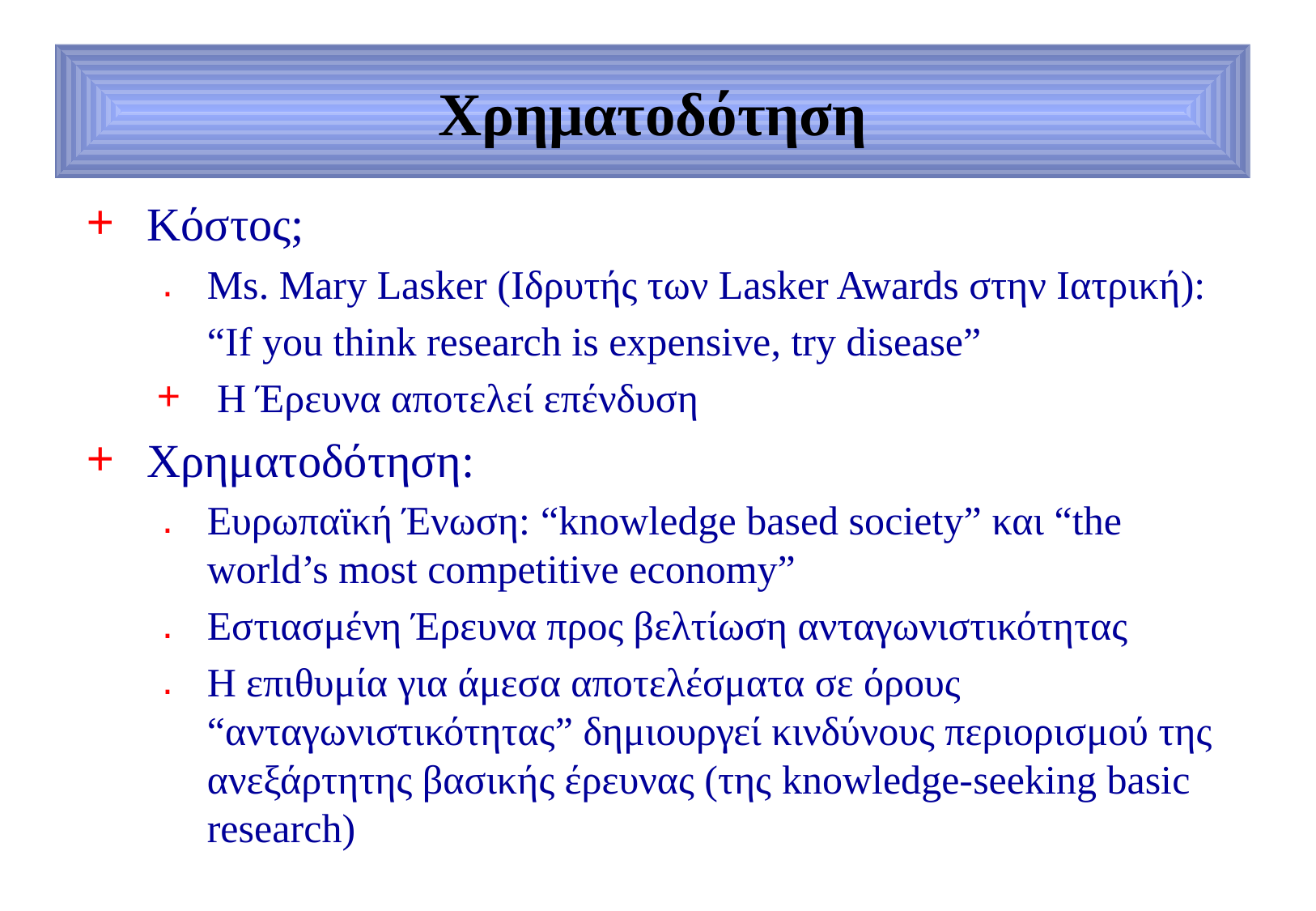

# Χρηματοδότηση
Κόστος;
Ms. Mary Lasker (Ιδρυτής των Lasker Awards στην Ιατρική):
	“If you think research is expensive, try disease”
Η Έρευνα αποτελεί επένδυση
Χρηματοδότηση:
Ευρωπαϊκή Ένωση: “knowledge based society” και “the world’s most competitive economy”
Εστιασμένη Έρευνα προς βελτίωση ανταγωνιστικότητας
Η επιθυμία για άμεσα αποτελέσματα σε όρους “ανταγωνιστικότητας” δημιουργεί κινδύνους περιορισμού της ανεξάρτητης βασικής έρευνας (της knowledge-seeking basic research)